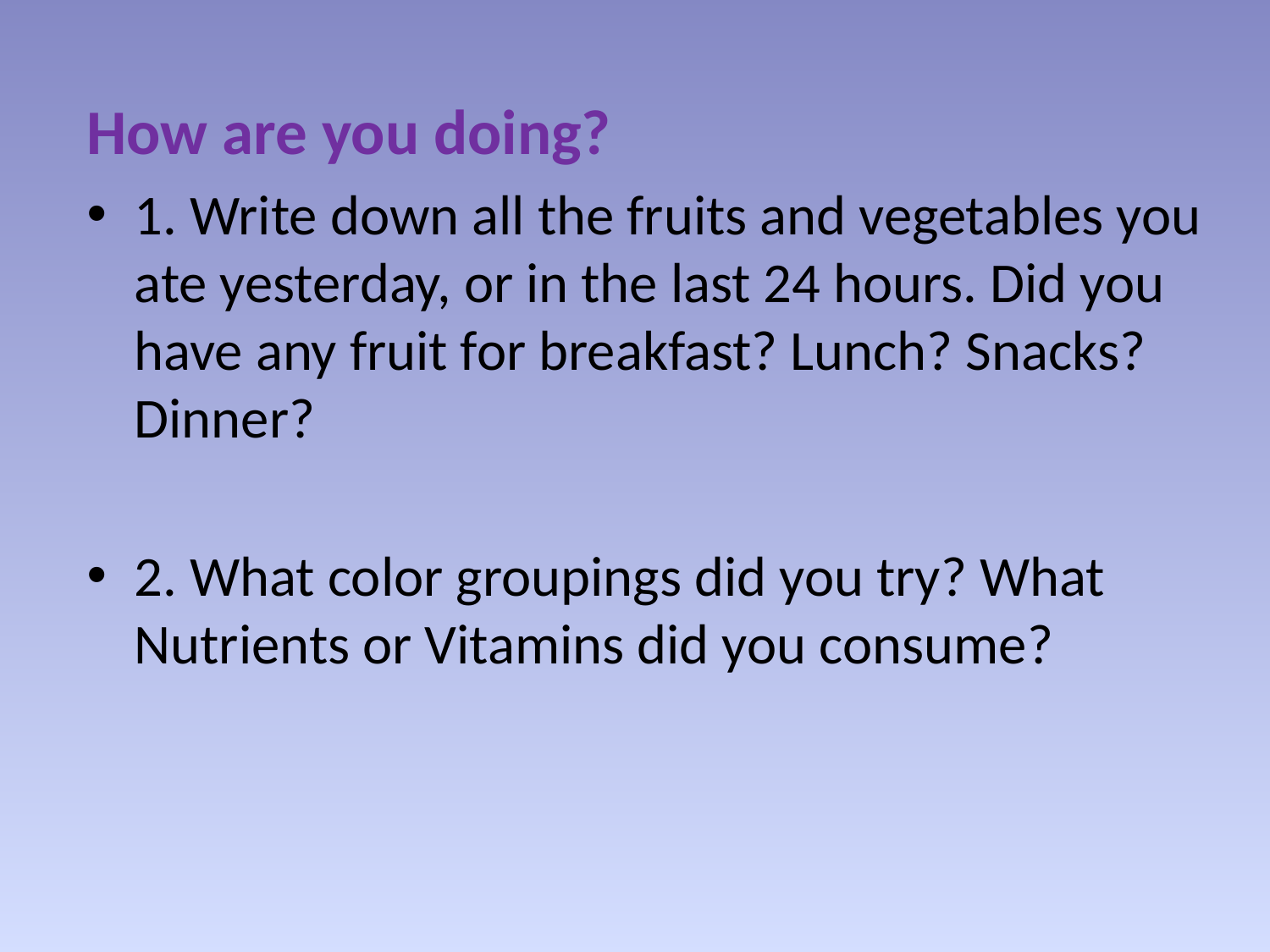

How are you doing?
1. Write down all the fruits and vegetables you ate yesterday, or in the last 24 hours. Did you have any fruit for breakfast? Lunch? Snacks? Dinner?

2. What color groupings did you try? What Nutrients or Vitamins did you consume?